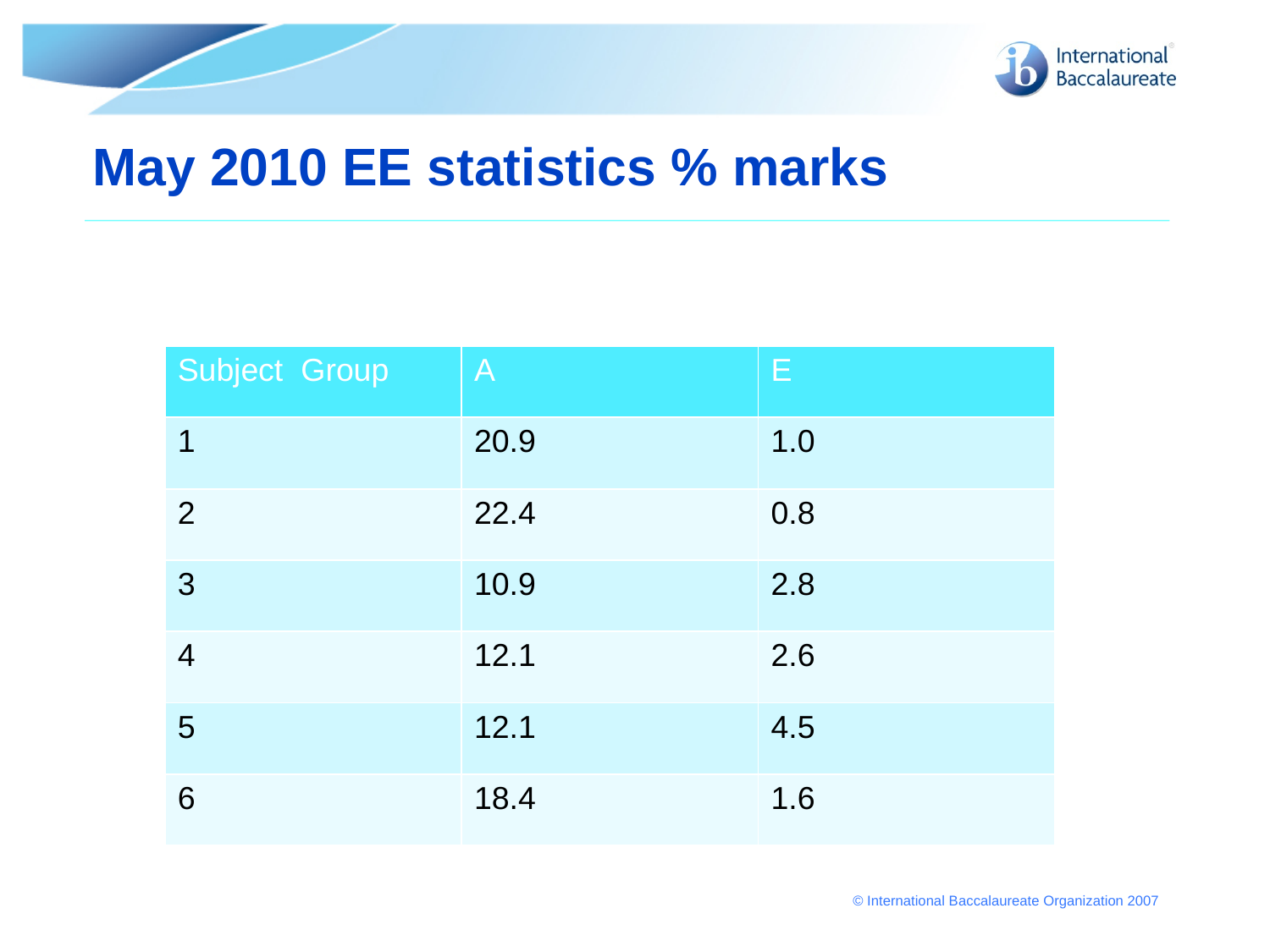

# May 2010 EE statistics % marks
| Subject Group | A | E |
| --- | --- | --- |
| 1 | 20.9 | 1.0 |
| 2 | 22.4 | 0.8 |
| 3 | 10.9 | 2.8 |
| 4 | 12.1 | 2.6 |
| 5 | 12.1 | 4.5 |
| 6 | 18.4 | 1.6 |